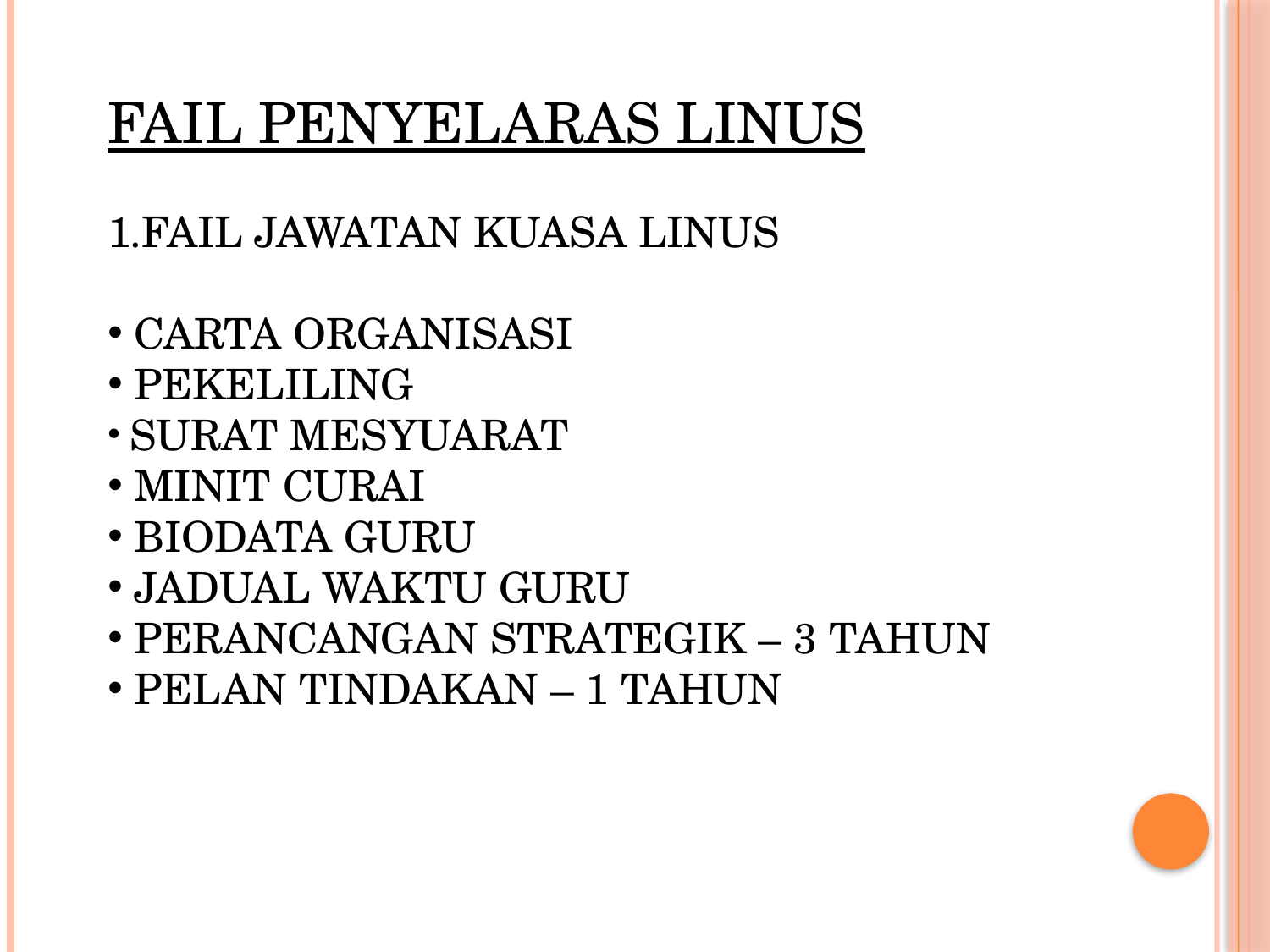

Fail Penyelaras Linus
1.Fail jawatan kuasa linus

 Carta organisasi
 Pekeliling
 Surat mesyuarat
 minit curai
 biodata guru
 Jadual waktu guru
 perancangan strategik – 3 tahun
 pelan tindakan – 1 tahun